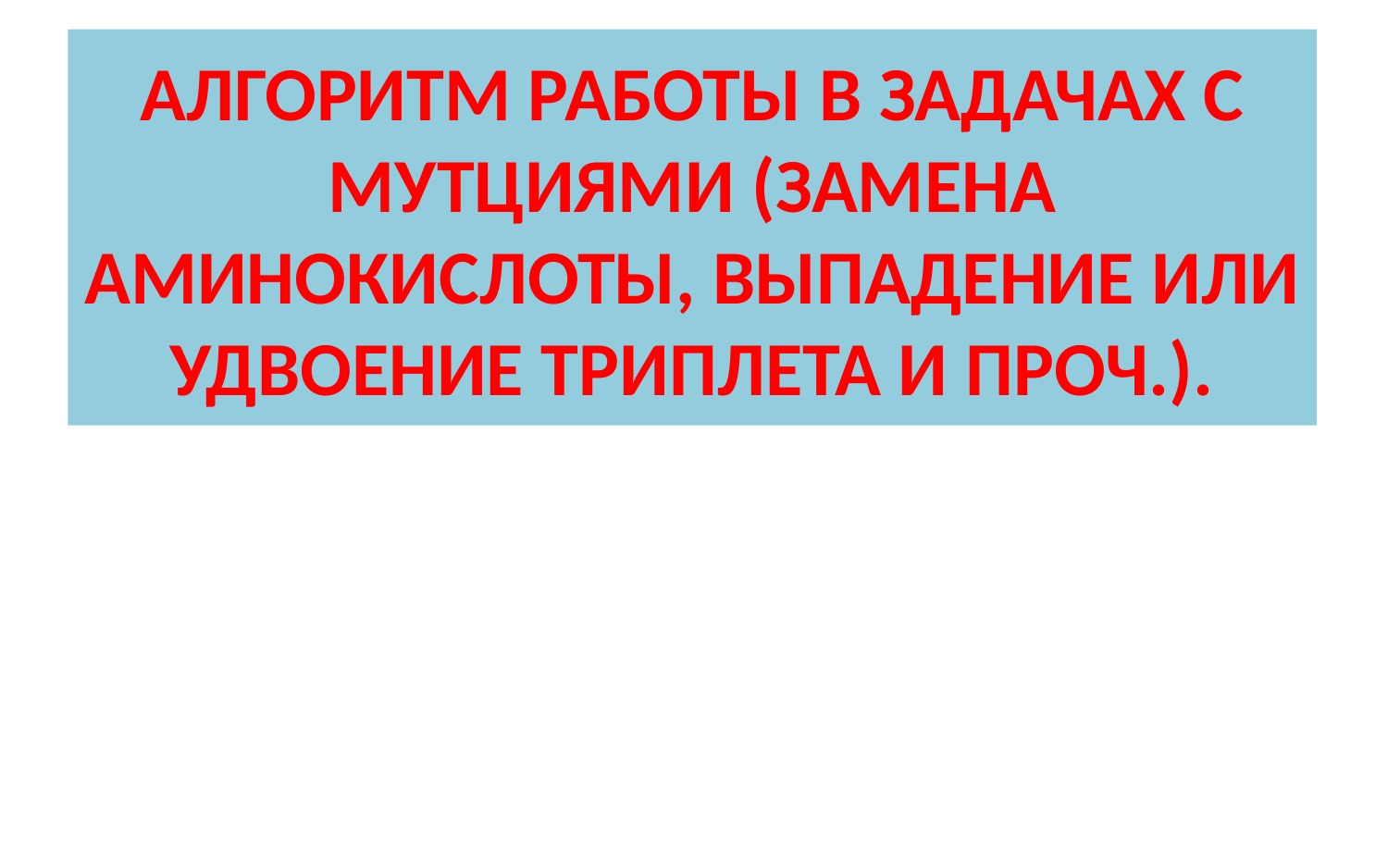

# АЛГОРИТМ РАБОТЫ В ЗАДАЧАХ С МУТЦИЯМИ (ЗАМЕНА АМИНОКИСЛОТЫ, ВЫПАДЕНИЕ ИЛИ УДВОЕНИЕ ТРИПЛЕТА И ПРОЧ.).